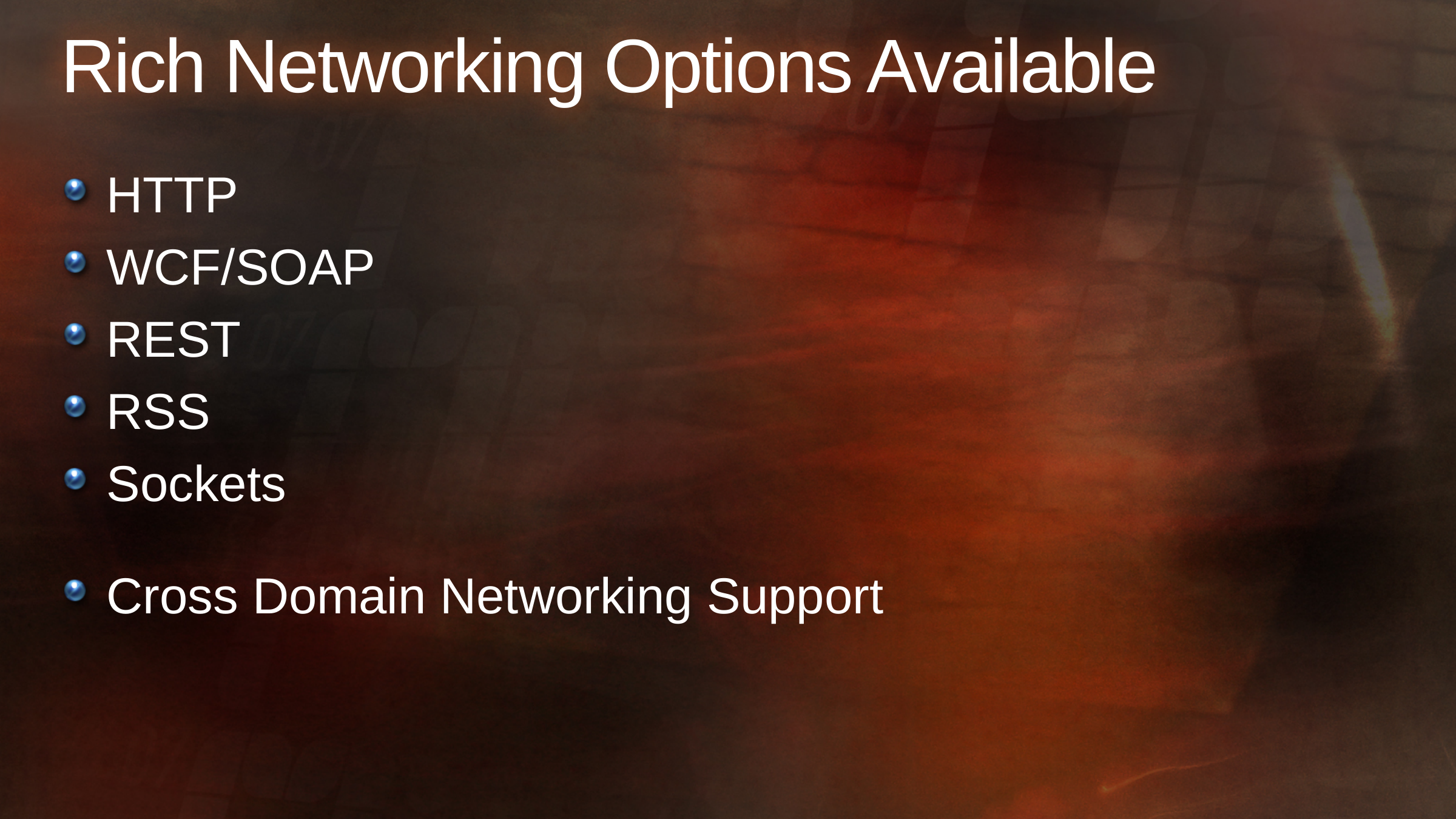

# Rich Networking Options Available
HTTP
WCF/SOAP
REST
RSS
Sockets

Cross Domain Networking Support